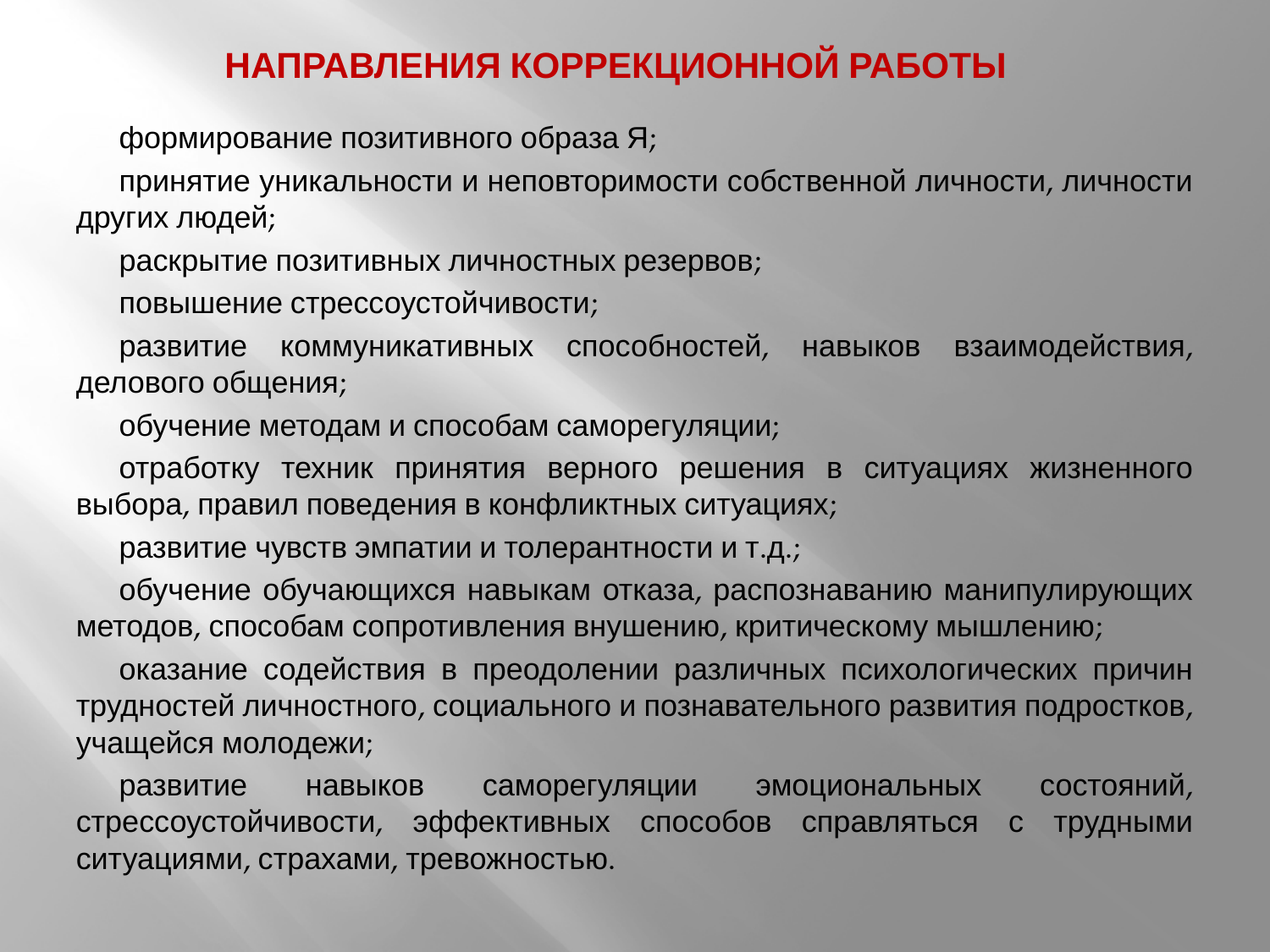

НАПРАВЛЕНИЯ КОРРЕКЦИОННОЙ РАБОТЫ

	формирование позитивного образа Я;
	принятие уникальности и неповторимости собственной личности, личности других людей;
	раскрытие позитивных личностных резервов;
	повышение стрессоустойчивости;
	развитие коммуникативных способностей, навыков взаимодействия, делового общения;
	обучение методам и способам саморегуляции;
	отработку техник принятия верного решения в ситуациях жизненного выбора, правил поведения в конфликтных ситуациях;
	развитие чувств эмпатии и толерантности и т.д.;
	обучение обучающихся навыкам отказа, распознаванию манипулирующих методов, способам сопротивления внушению, критическому мышлению;
	оказание содействия в преодолении различных психологических причин трудностей личностного, социального и познавательного развития подростков, учащейся молодежи;
	развитие навыков саморегуляции эмоциональных состояний, стрессоустойчивости, эффективных способов справляться с трудными ситуациями, страхами, тревожностью.